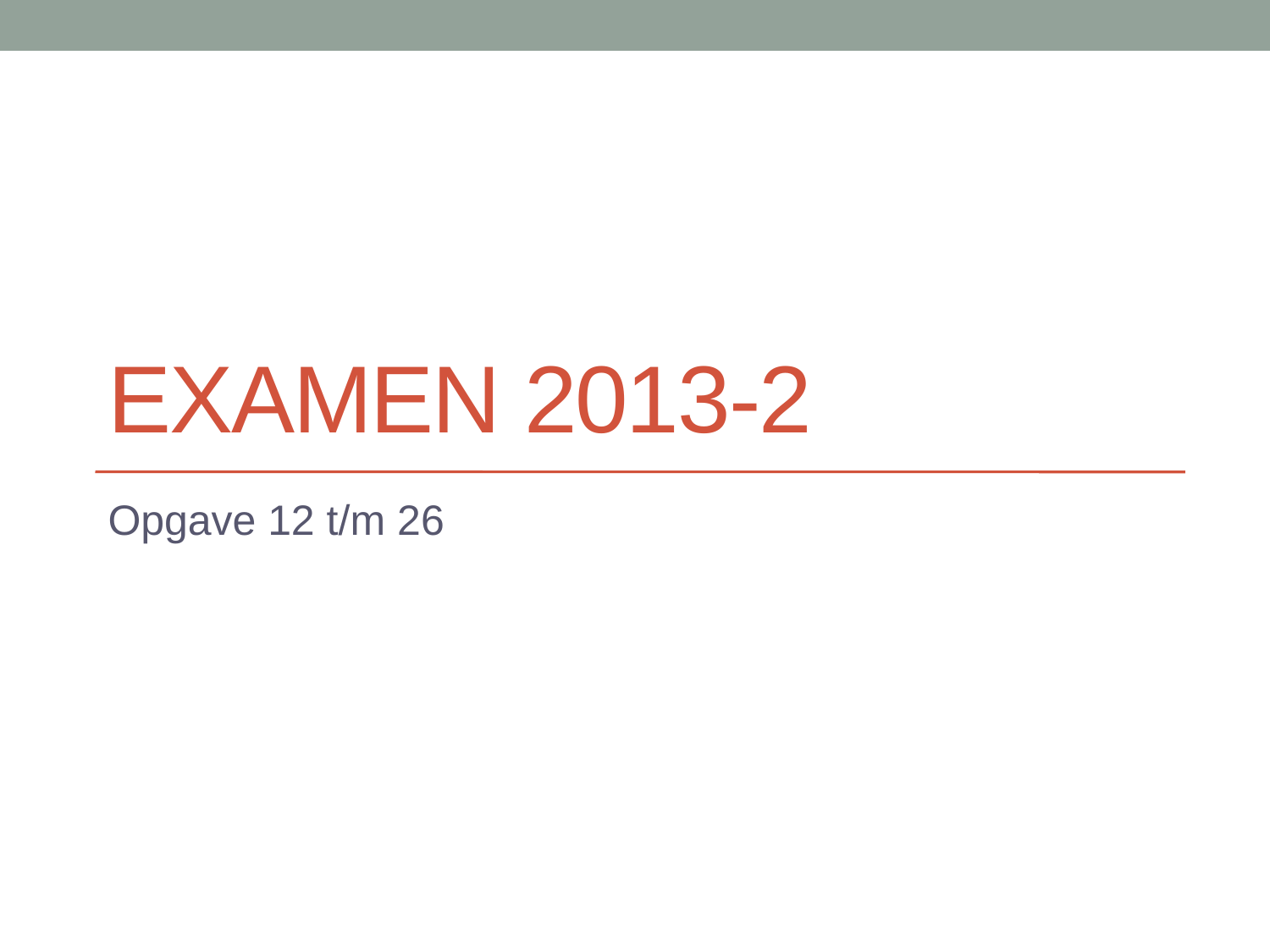

# Examen 2013-2
Opgave 12 t/m 26